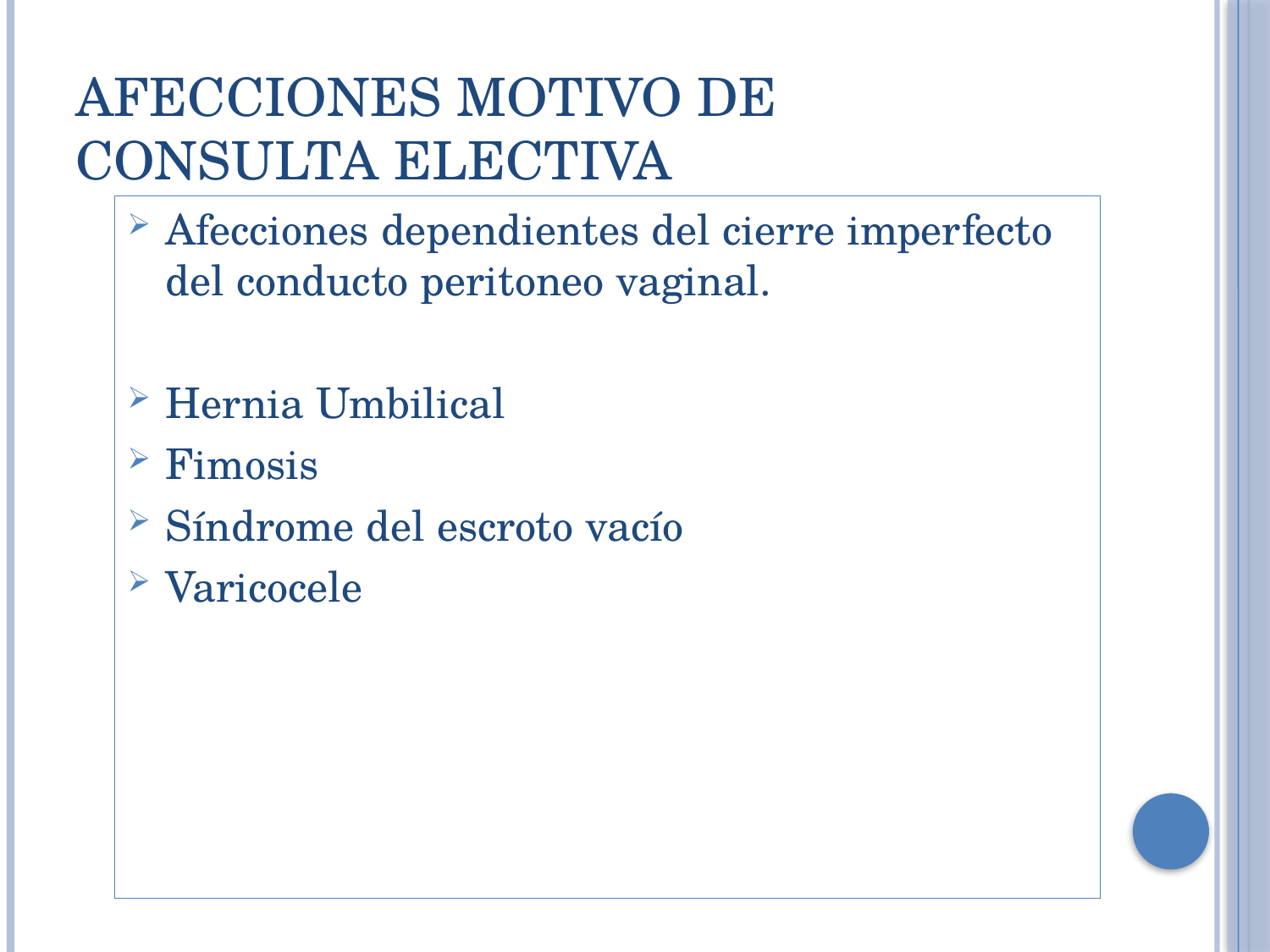

# Afecciones motivo de consulta electiva
Afecciones dependientes del cierre imperfecto del conducto peritoneo vaginal.

Hernia Umbilical
Fimosis
Síndrome del escroto vacío
Varicocele